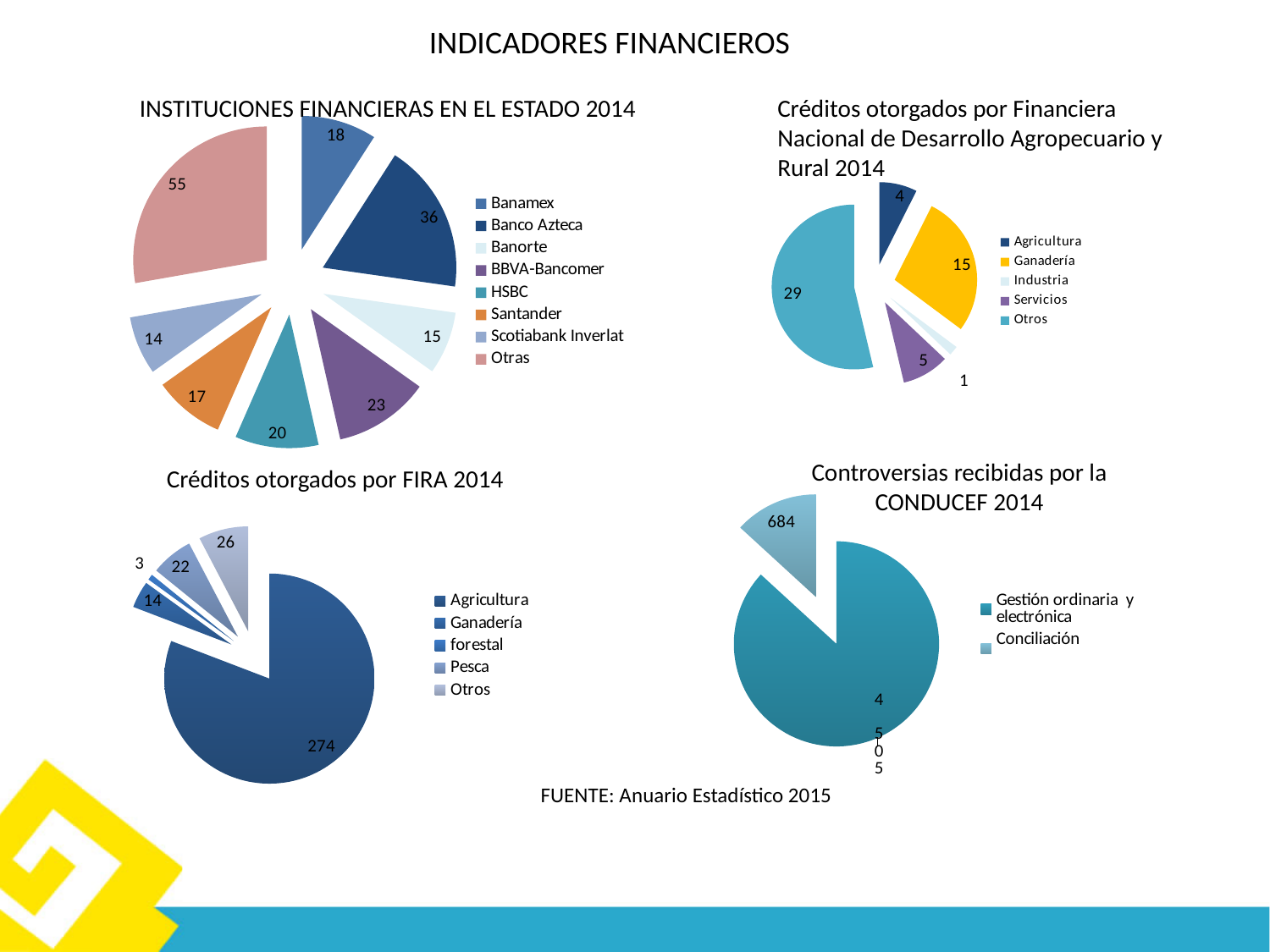

INDICADORES FINANCIEROS
INSTITUCIONES FINANCIERAS EN EL ESTADO 2014
Créditos otorgados por Financiera Nacional de Desarrollo Agropecuario y Rural 2014

### Chart

| Category |  |
|---|---|
| Banamex | 18.0 |
| Banco Azteca | 36.0 |
| Banorte | 15.0 |
| BBVA-Bancomer | 23.0 |
| HSBC | 20.0 |
| Santander | 17.0 |
| Scotiabank Inverlat | 14.0 |
| Otras | 55.0 |

### Chart

| Category |  |
|---|---|
| Agricultura | 4.0 |
| Ganadería | 15.0 |
| Industria | 1.0 |
| Servicios | 5.0 |
| Otros | 29.0 |
Controversias recibidas por la CONDUCEF 2014
Créditos otorgados por FIRA 2014

### Chart

| Category |  |
|---|---|
| Gestión ordinaria  y electrónica | 4505.0 |
| Conciliación  | 684.0 |

### Chart

| Category |  |
|---|---|
| Agricultura | 274.0 |
| Ganadería | 14.0 |
| forestal | 3.0 |
| Pesca  | 22.0 |
| Otros | 26.0 |
FUENTE: Anuario Estadístico 2015